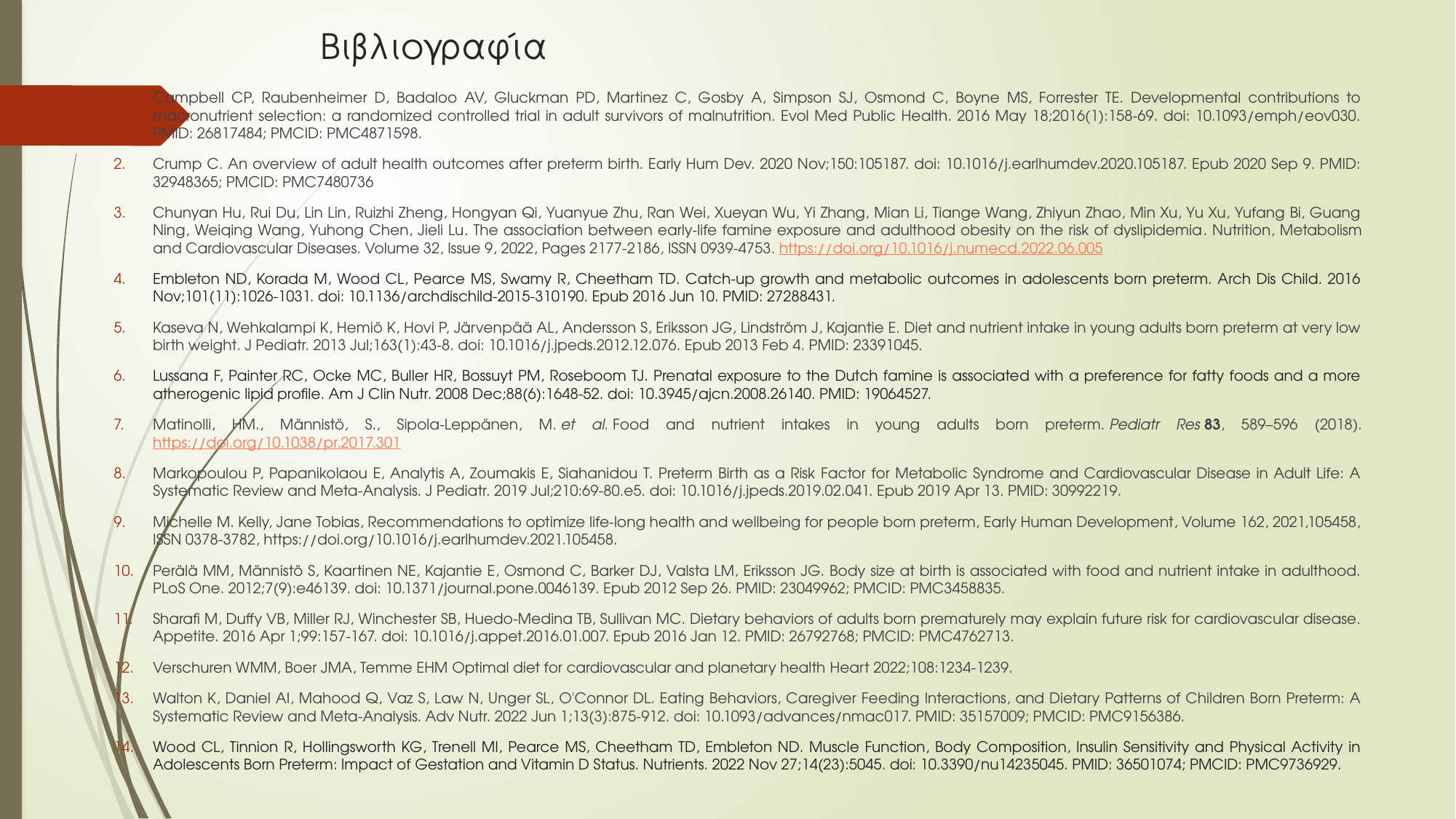

# Βιβλιογραφία
Campbell CP, Raubenheimer D, Badaloo AV, Gluckman PD, Martinez C, Gosby A, Simpson SJ, Osmond C, Boyne MS, Forrester TE. Developmental contributions to macronutrient selection: a randomized controlled trial in adult survivors of malnutrition. Evol Med Public Health. 2016 May 18;2016(1):158-69. doi: 10.1093/emph/eov030. PMID: 26817484; PMCID: PMC4871598.
Crump C. An overview of adult health outcomes after preterm birth. Early Hum Dev. 2020 Nov;150:105187. doi: 10.1016/j.earlhumdev.2020.105187. Epub 2020 Sep 9. PMID: 32948365; PMCID: PMC7480736
Chunyan Hu, Rui Du, Lin Lin, Ruizhi Zheng, Hongyan Qi, Yuanyue Zhu, Ran Wei, Xueyan Wu, Yi Zhang, Mian Li, Tiange Wang, Zhiyun Zhao, Min Xu, Yu Xu, Yufang Bi, Guang Ning, Weiqing Wang, Yuhong Chen, Jieli Lu. The association between early-life famine exposure and adulthood obesity on the risk of dyslipidemia. Nutrition, Metabolism and Cardiovascular Diseases. Volume 32, Issue 9, 2022, Pages 2177-2186, ISSN 0939-4753. https://doi.org/10.1016/j.numecd.2022.06.005
Embleton ND, Korada M, Wood CL, Pearce MS, Swamy R, Cheetham TD. Catch-up growth and metabolic outcomes in adolescents born preterm. Arch Dis Child. 2016 Nov;101(11):1026-1031. doi: 10.1136/archdischild-2015-310190. Epub 2016 Jun 10. PMID: 27288431.
Kaseva N, Wehkalampi K, Hemiö K, Hovi P, Järvenpää AL, Andersson S, Eriksson JG, Lindström J, Kajantie E. Diet and nutrient intake in young adults born preterm at very low birth weight. J Pediatr. 2013 Jul;163(1):43-8. doi: 10.1016/j.jpeds.2012.12.076. Epub 2013 Feb 4. PMID: 23391045.
Lussana F, Painter RC, Ocke MC, Buller HR, Bossuyt PM, Roseboom TJ. Prenatal exposure to the Dutch famine is associated with a preference for fatty foods and a more atherogenic lipid profile. Am J Clin Nutr. 2008 Dec;88(6):1648-52. doi: 10.3945/ajcn.2008.26140. PMID: 19064527.
Matinolli, HM., Männistö, S., Sipola-Leppänen, M. et al. Food and nutrient intakes in young adults born preterm. Pediatr Res 83, 589–596 (2018). https://doi.org/10.1038/pr.2017.301
Markopoulou P, Papanikolaou E, Analytis A, Zoumakis E, Siahanidou T. Preterm Birth as a Risk Factor for Metabolic Syndrome and Cardiovascular Disease in Adult Life: A Systematic Review and Meta-Analysis. J Pediatr. 2019 Jul;210:69-80.e5. doi: 10.1016/j.jpeds.2019.02.041. Epub 2019 Apr 13. PMID: 30992219.
Michelle M. Kelly, Jane Tobias, Recommendations to optimize life-long health and wellbeing for people born preterm, Early Human Development, Volume 162, 2021,105458, ISSN 0378-3782, https://doi.org/10.1016/j.earlhumdev.2021.105458.
Perälä MM, Männistö S, Kaartinen NE, Kajantie E, Osmond C, Barker DJ, Valsta LM, Eriksson JG. Body size at birth is associated with food and nutrient intake in adulthood. PLoS One. 2012;7(9):e46139. doi: 10.1371/journal.pone.0046139. Epub 2012 Sep 26. PMID: 23049962; PMCID: PMC3458835.
Sharafi M, Duffy VB, Miller RJ, Winchester SB, Huedo-Medina TB, Sullivan MC. Dietary behaviors of adults born prematurely may explain future risk for cardiovascular disease. Appetite. 2016 Apr 1;99:157-167. doi: 10.1016/j.appet.2016.01.007. Epub 2016 Jan 12. PMID: 26792768; PMCID: PMC4762713.
Verschuren WMM, Boer JMA, Temme EHM Optimal diet for cardiovascular and planetary health Heart 2022;108:1234-1239.
Walton K, Daniel AI, Mahood Q, Vaz S, Law N, Unger SL, O'Connor DL. Eating Behaviors, Caregiver Feeding Interactions, and Dietary Patterns of Children Born Preterm: A Systematic Review and Meta-Analysis. Adv Nutr. 2022 Jun 1;13(3):875-912. doi: 10.1093/advances/nmac017. PMID: 35157009; PMCID: PMC9156386.
Wood CL, Tinnion R, Hollingsworth KG, Trenell MI, Pearce MS, Cheetham TD, Embleton ND. Muscle Function, Body Composition, Insulin Sensitivity and Physical Activity in Adolescents Born Preterm: Impact of Gestation and Vitamin D Status. Nutrients. 2022 Nov 27;14(23):5045. doi: 10.3390/nu14235045. PMID: 36501074; PMCID: PMC9736929.